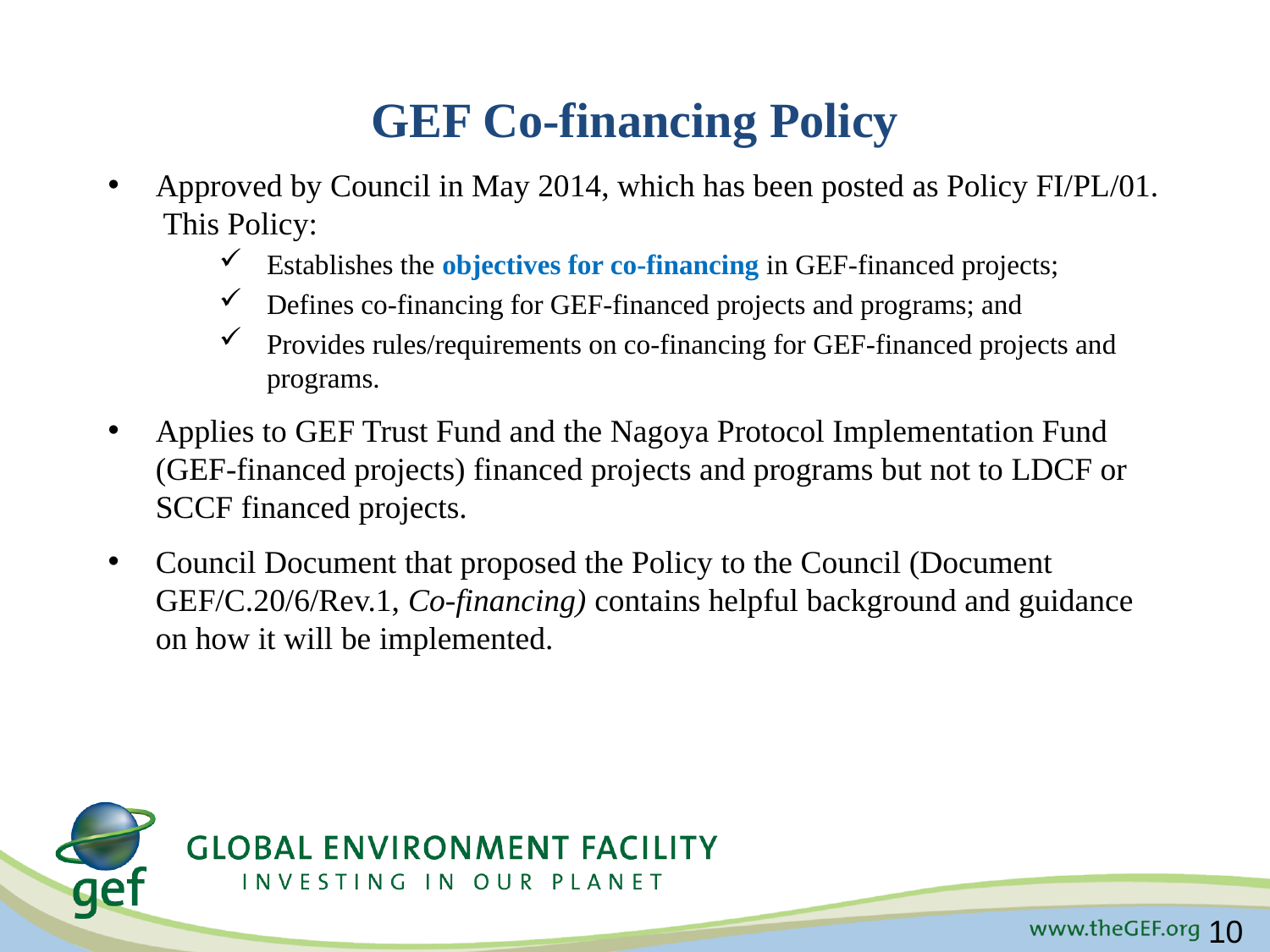

# GEF Co-financing Policy
Approved by Council in May 2014, which has been posted as Policy FI/PL/01.  This Policy:
Establishes the objectives for co-financing in GEF-financed projects;
Defines co-financing for GEF-financed projects and programs; and
Provides rules/requirements on co-financing for GEF-financed projects and programs.
Applies to GEF Trust Fund and the Nagoya Protocol Implementation Fund (GEF-financed projects) financed projects and programs but not to LDCF or SCCF financed projects.
Council Document that proposed the Policy to the Council (Document GEF/C.20/6/Rev.1, Co-financing) contains helpful background and guidance on how it will be implemented.